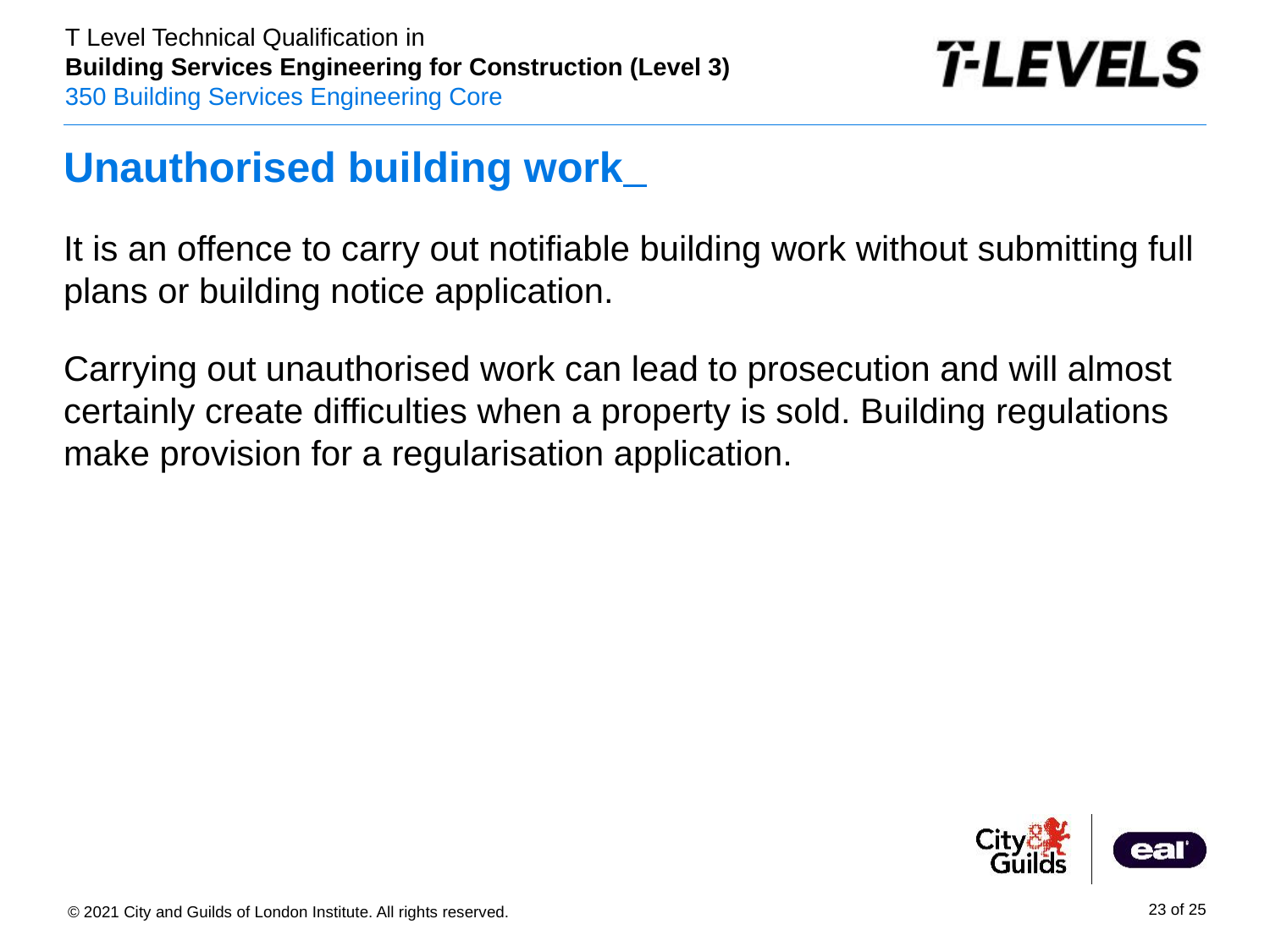

# Unauthorised building work
It is an offence to carry out notifiable building work without submitting full plans or building notice application.
Carrying out unauthorised work can lead to prosecution and will almost certainly create difficulties when a property is sold. Building regulations make provision for a regularisation application.